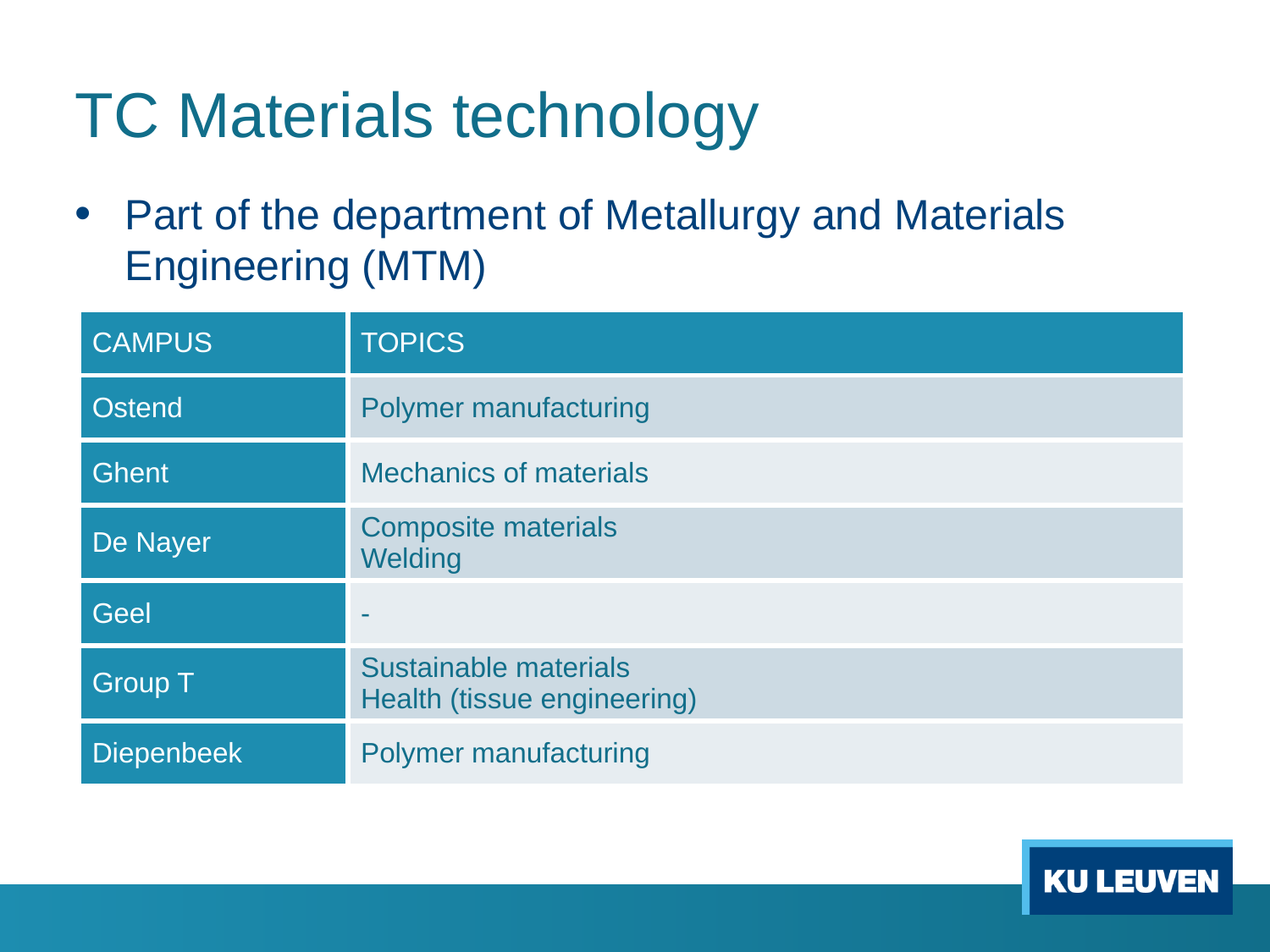

# TC Materials technology
Part of the department of Metallurgy and Materials Engineering (MTM)
| CAMPUS | TOPICS |
| --- | --- |
| Ostend | Polymer manufacturing |
| Ghent | Mechanics of materials |
| De Nayer | Composite materials Welding |
| Geel | - |
| Group T | Sustainable materials Health (tissue engineering) |
| Diepenbeek | Polymer manufacturing |